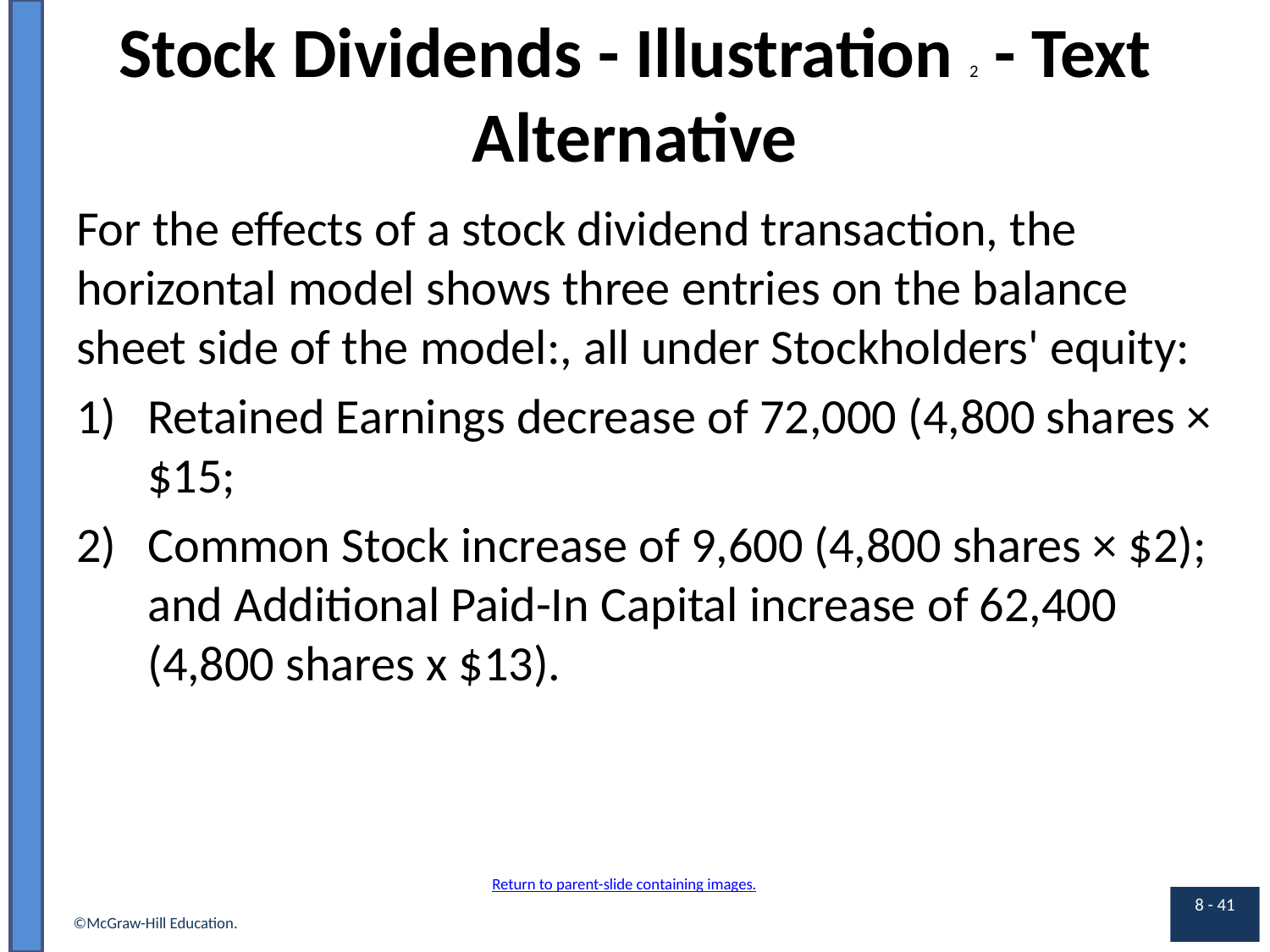

# Stock Dividends - Illustration 2 - Text Alternative
For the effects of a stock dividend transaction, the horizontal model shows three entries on the balance sheet side of the model:, all under Stockholders' equity:
Retained Earnings decrease of 72,000 (4,800 shares × $15;
Common Stock increase of 9,600 (4,800 shares × $2); and Additional Paid-In Capital increase of 62,400 (4,800 shares x $13).
Return to parent-slide containing images.